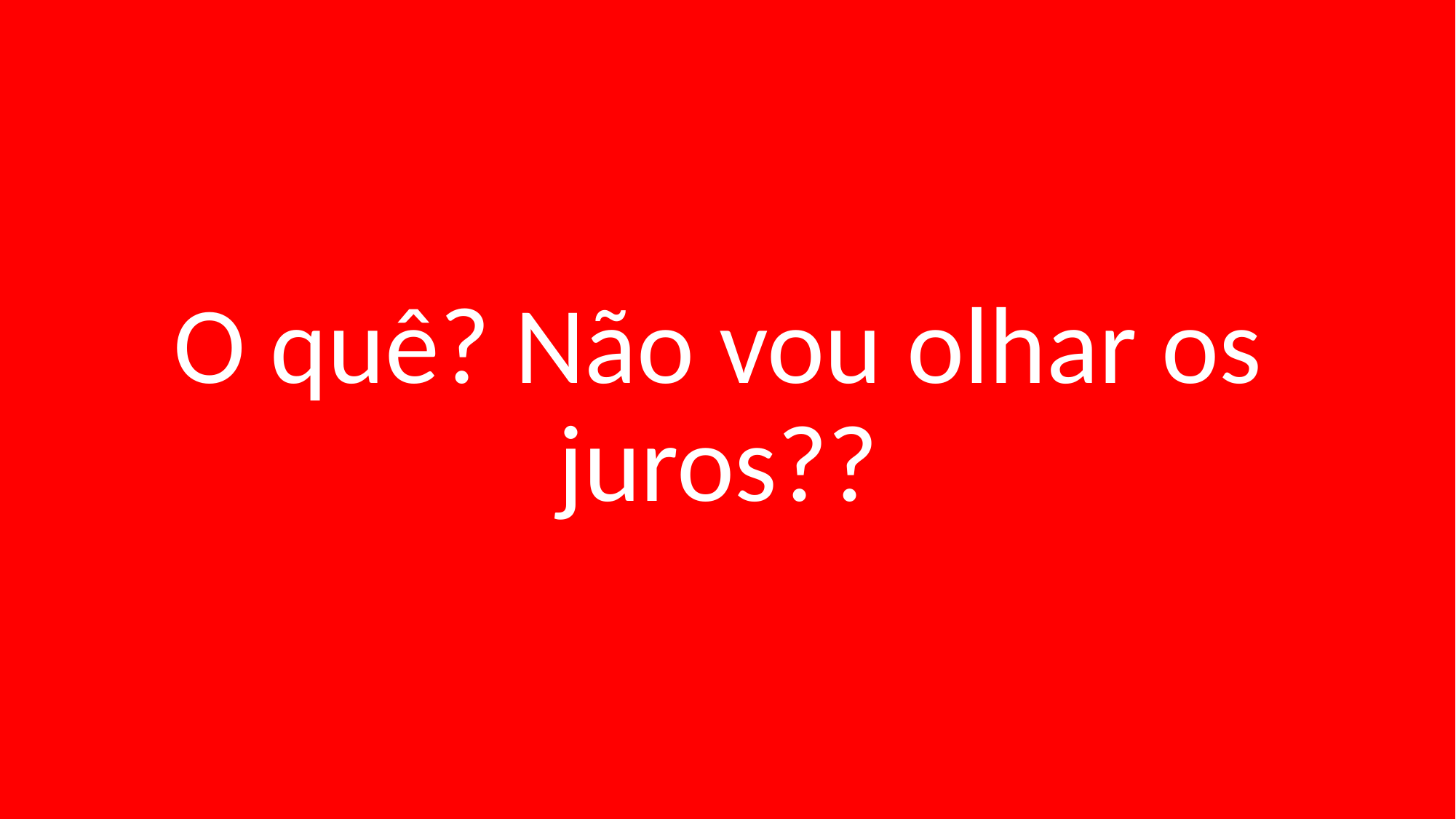

O quê? Não vou olhar os juros??